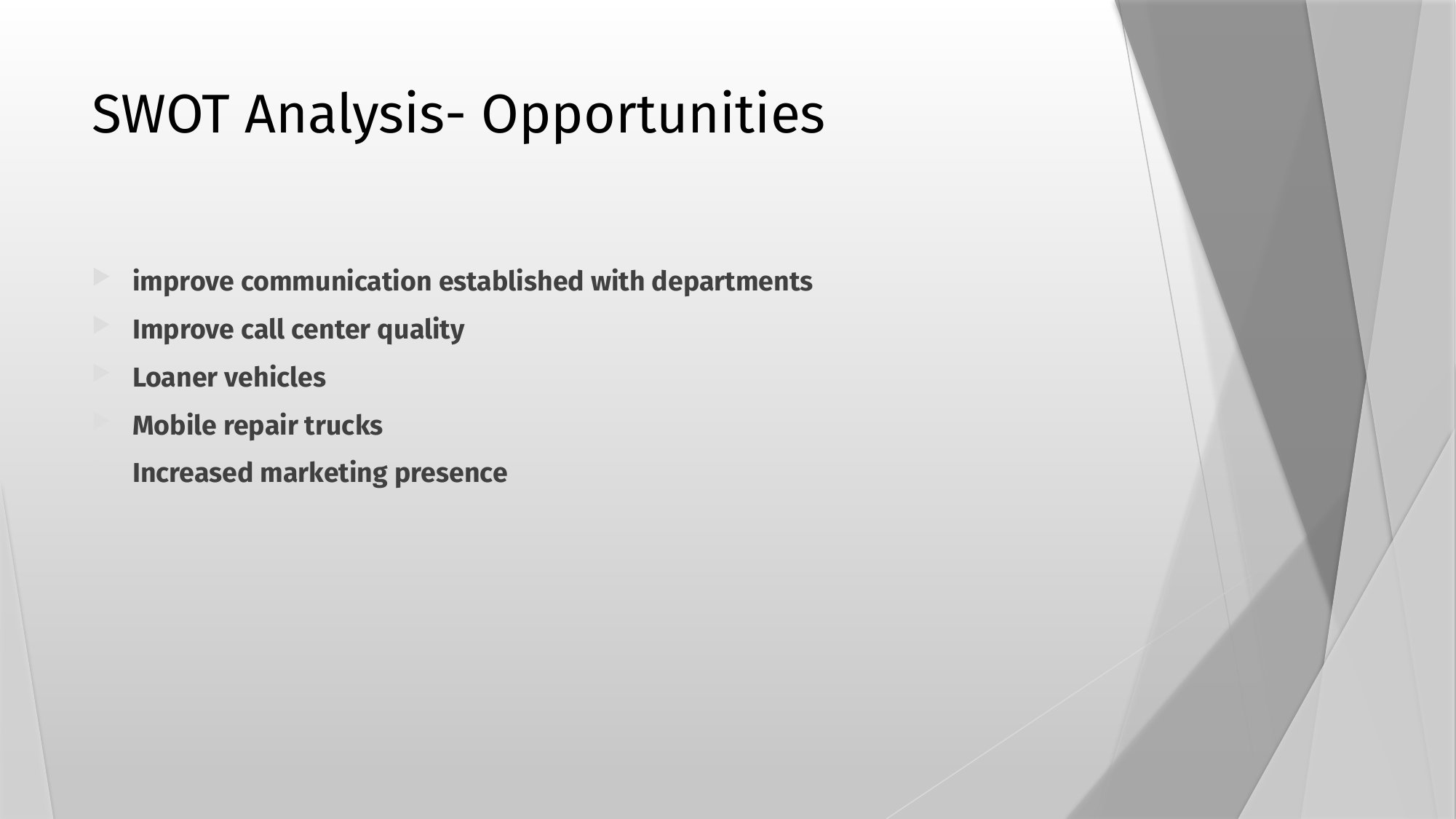

# SWOT Analysis- Opportunities
improve communication established with departments
Improve call center quality
Loaner vehicles
Mobile repair trucks
Increased marketing presence